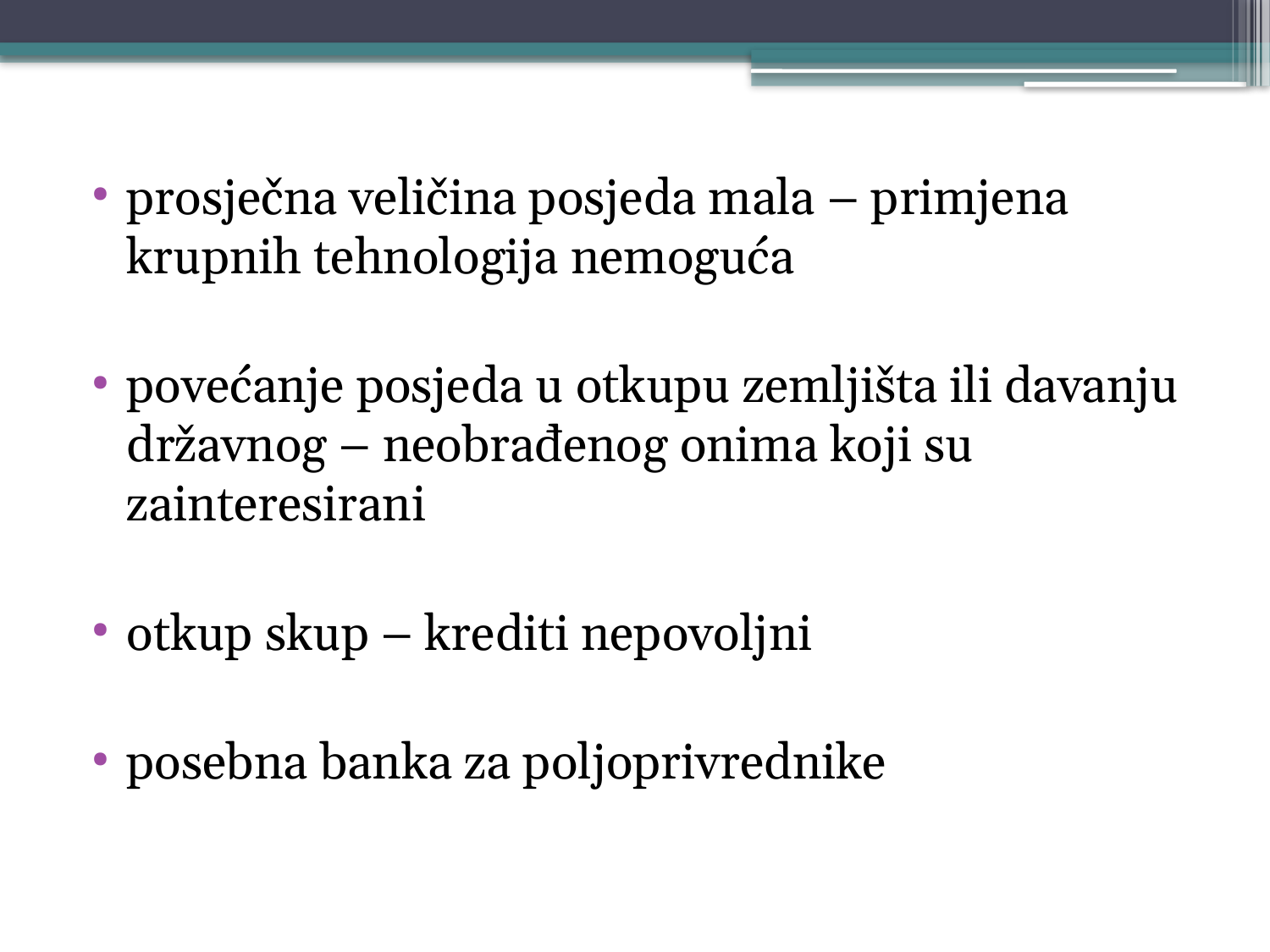

prosječna veličina posjeda mala – primjena krupnih tehnologija nemoguća

povećanje posjeda u otkupu zemljišta ili davanju državnog – neobrađenog onima koji su zainteresirani

otkup skup – krediti nepovoljni

posebna banka za poljoprivrednike